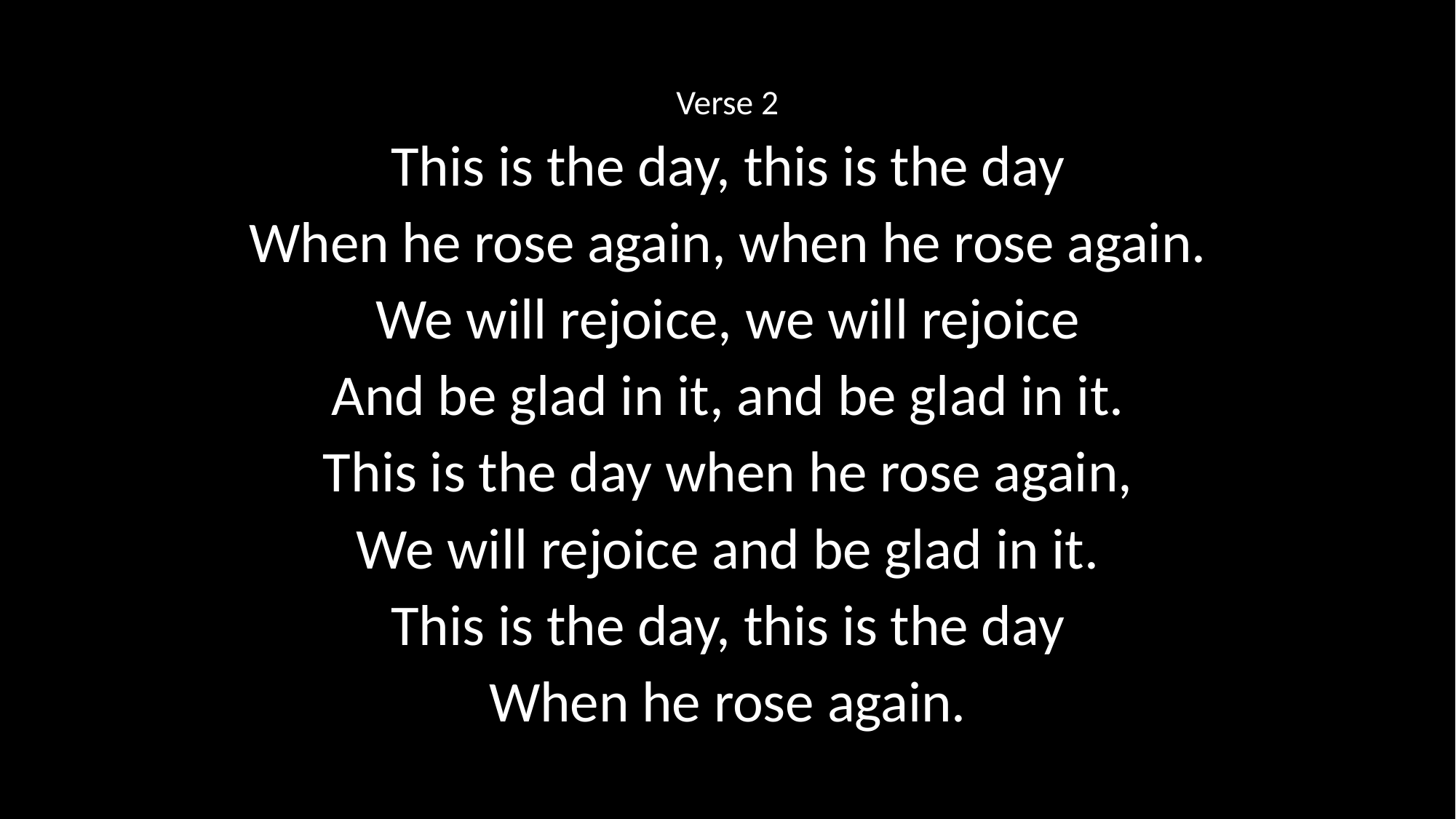

Verse 2
This is the day, this is the day
When he rose again, when he rose again.
We will rejoice, we will rejoice
And be glad in it, and be glad in it.
This is the day when he rose again,
We will rejoice and be glad in it.
This is the day, this is the day
When he rose again.